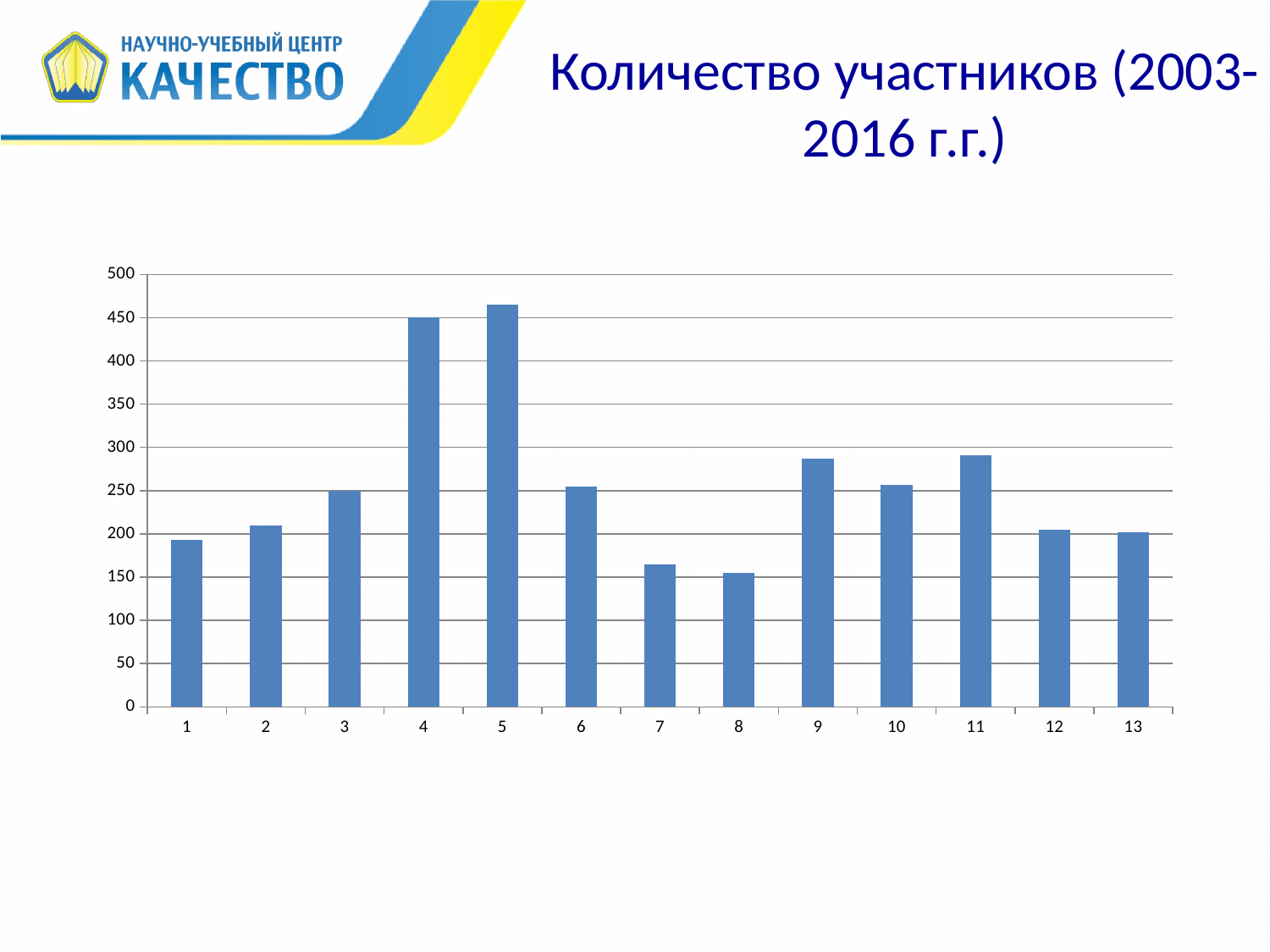

# Количество участников (2003-2016 г.г.)

### Chart

| Category |  |
|---|---|